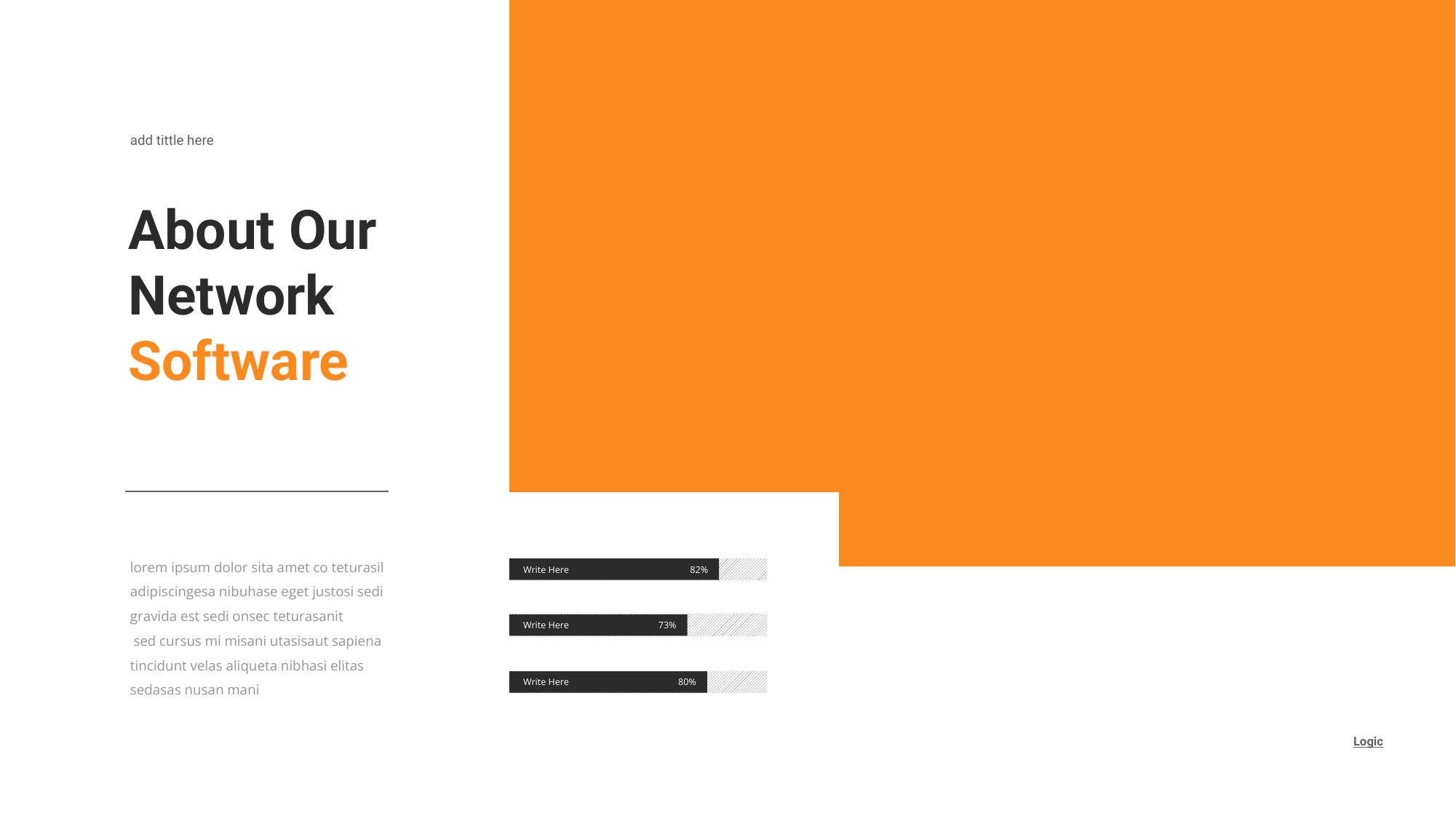

add tittle here

About Our
Network Software

lorem ipsum dolor sita amet co teturasil adipiscingesa nibuhase eget justosi sedi gravida est sedi onsec teturasanit
 sed cursus mi misani utasisaut sapiena tincidunt velas aliqueta nibhasi elitas sedasas nusan mani
82%

Write Here

73%
Write Here

80%
Write Here
Logic